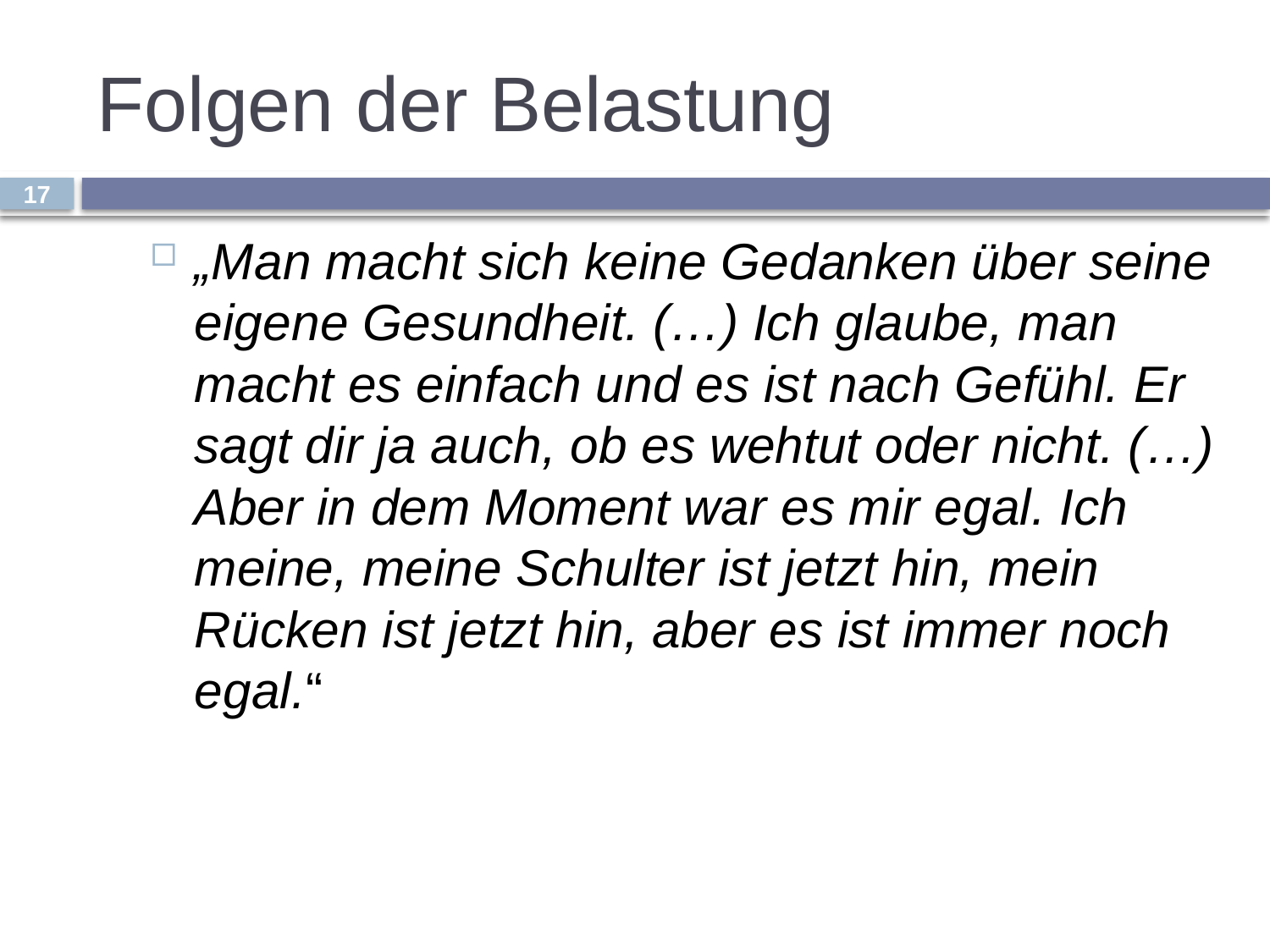

# Folgen der Belastung
17
„Man macht sich keine Gedanken über seine eigene Gesundheit. (…) Ich glaube, man macht es einfach und es ist nach Gefühl. Er sagt dir ja auch, ob es wehtut oder nicht. (…) Aber in dem Moment war es mir egal. Ich meine, meine Schulter ist jetzt hin, mein Rücken ist jetzt hin, aber es ist immer noch egal.“